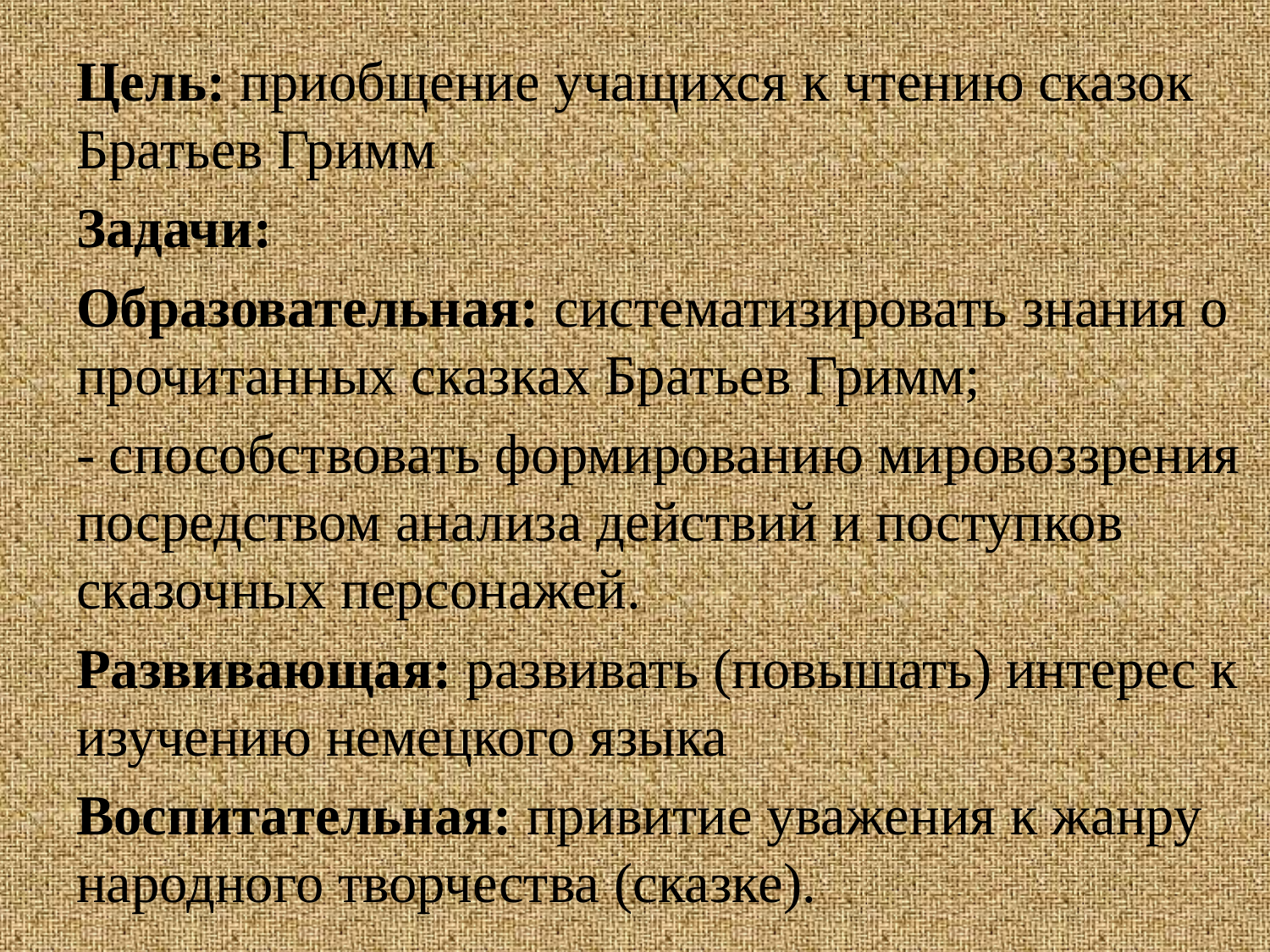

#
Цель: приобщение учащихся к чтению сказок Братьев Гримм
Задачи:
Образовательная: систематизировать знания о прочитанных сказках Братьев Гримм;
- способствовать формированию мировоззрения посредством анализа действий и поступков сказочных персонажей.
Развивающая: развивать (повышать) интерес к изучению немецкого языка
Воспитательная: привитие уважения к жанру народного творчества (сказке).